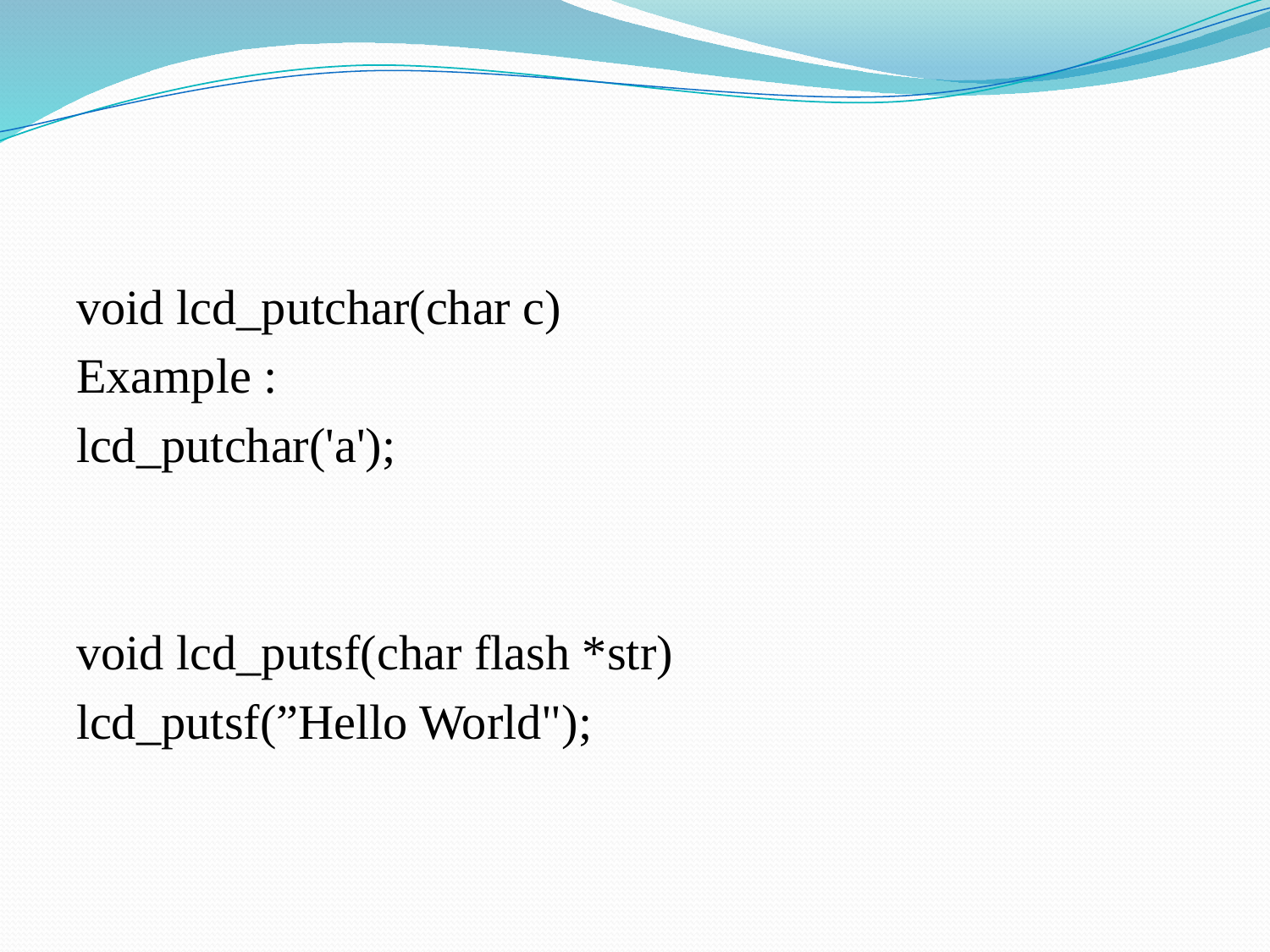

#
void lcd_putchar(char c)
Example :
lcd_putchar('a');

void lcd_putsf(char flash *str)
lcd_putsf(”Hello World");